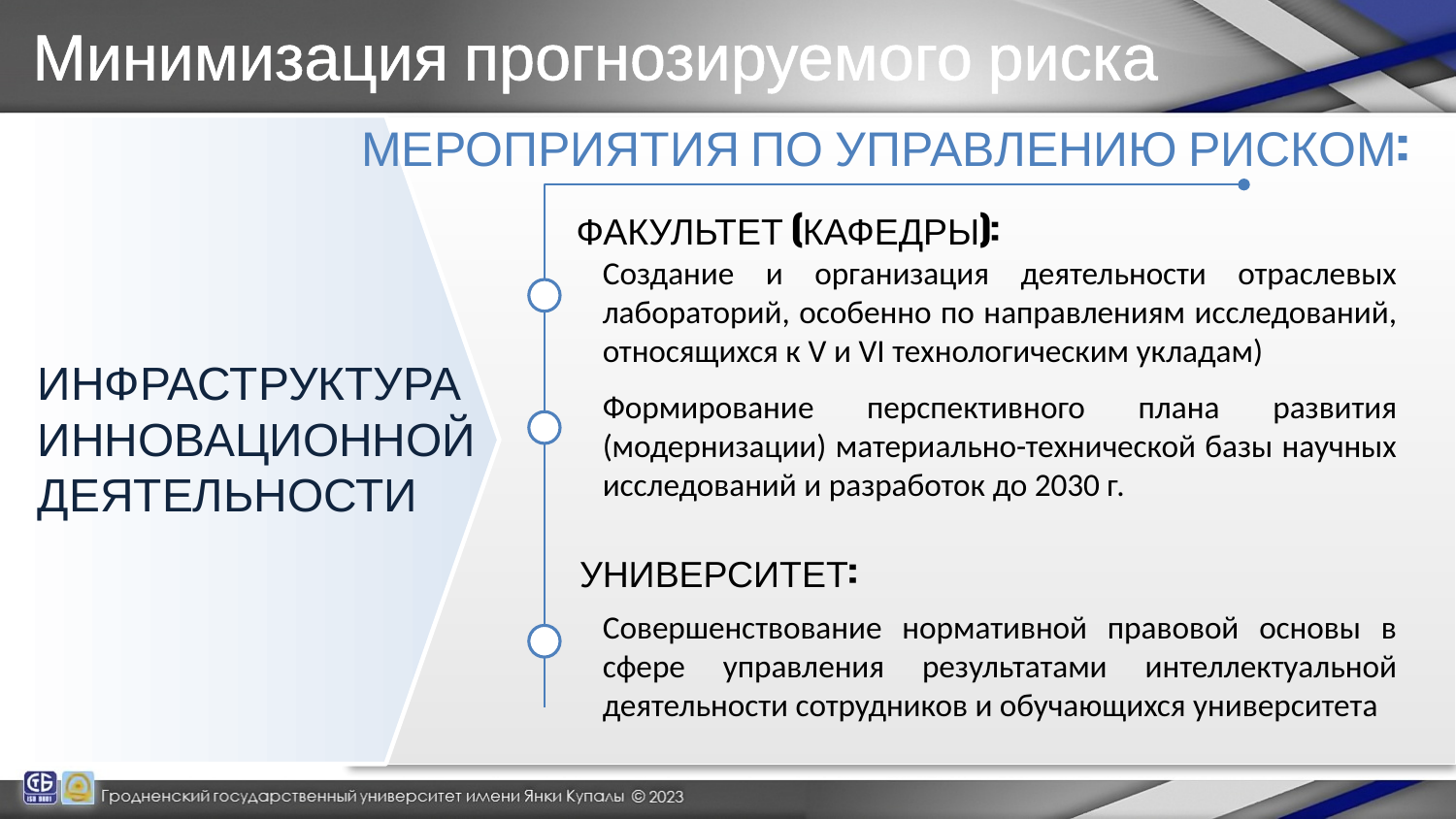

Минимизация прогнозируемого риска
МЕРОПРИЯТИЯ ПО УПРАВЛЕНИЮ РИСКОМ:

ФАКУЛЬТЕТ (КАФЕДРЫ):
Создание и организация деятельности отраслевых лабораторий, особенно по направлениям исследований, относящихся к V и VI технологическим укладам)

ИНФРАСТРУКТУРА ИННОВАЦИОННОЙ ДЕЯТЕЛЬНОСТИ
Формирование перспективного плана развития (модернизации) материально-технической базы научных исследований и разработок до 2030 г.

УНИВЕРСИТЕТ:
Совершенствование нормативной правовой основы в сфере управления результатами интеллектуальной деятельности сотрудников и обучающихся университета